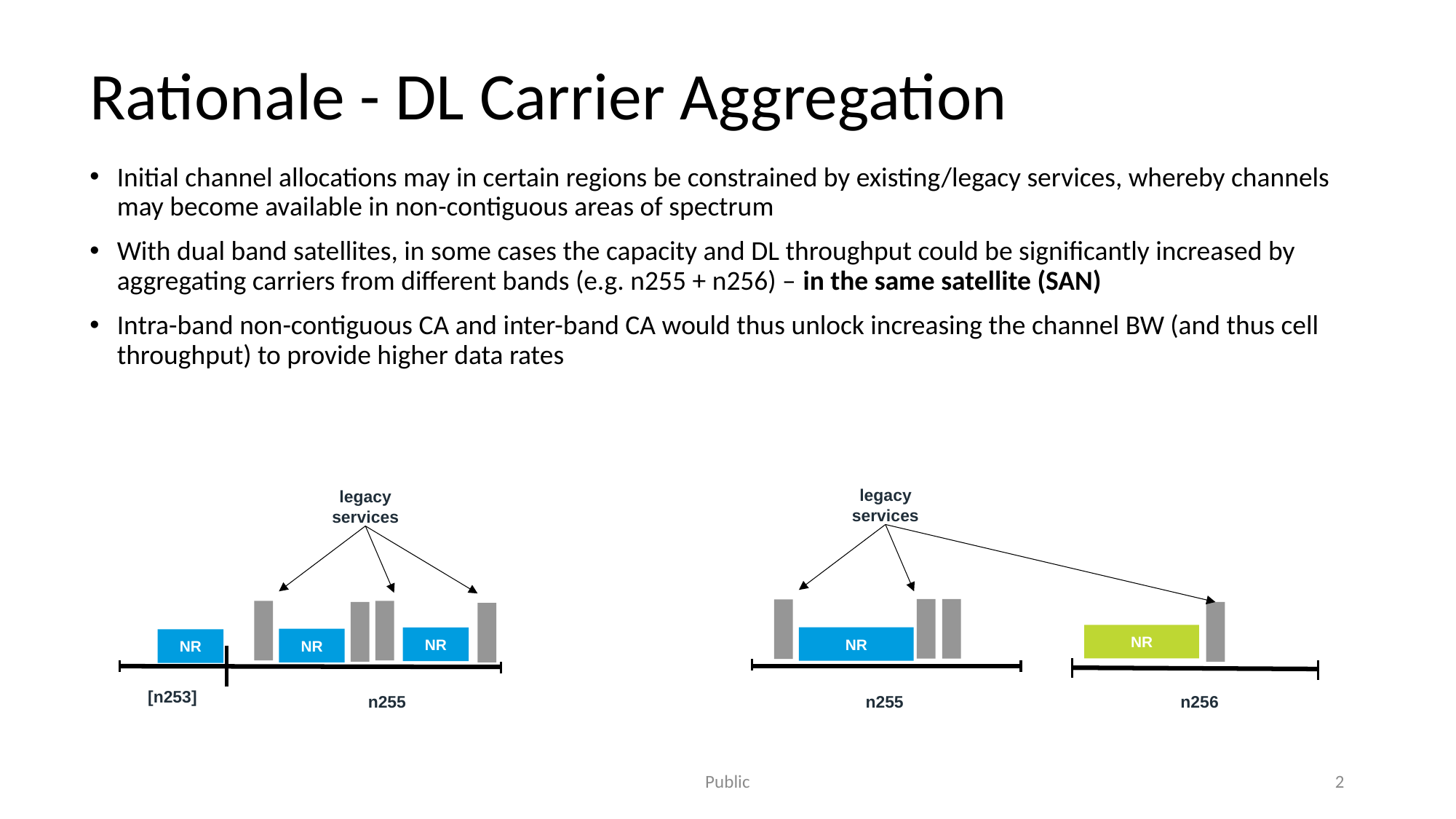

# Rationale - DL Carrier Aggregation
Initial channel allocations may in certain regions be constrained by existing/legacy services, whereby channels may become available in non-contiguous areas of spectrum
With dual band satellites, in some cases the capacity and DL throughput could be significantly increased by aggregating carriers from different bands (e.g. n255 + n256) – in the same satellite (SAN)
Intra-band non-contiguous CA and inter-band CA would thus unlock increasing the channel BW (and thus cell throughput) to provide higher data rates
legacy services
legacy services

NR
NR
NR
NR
NR
[n253]
n255
n255
n256
Public
2